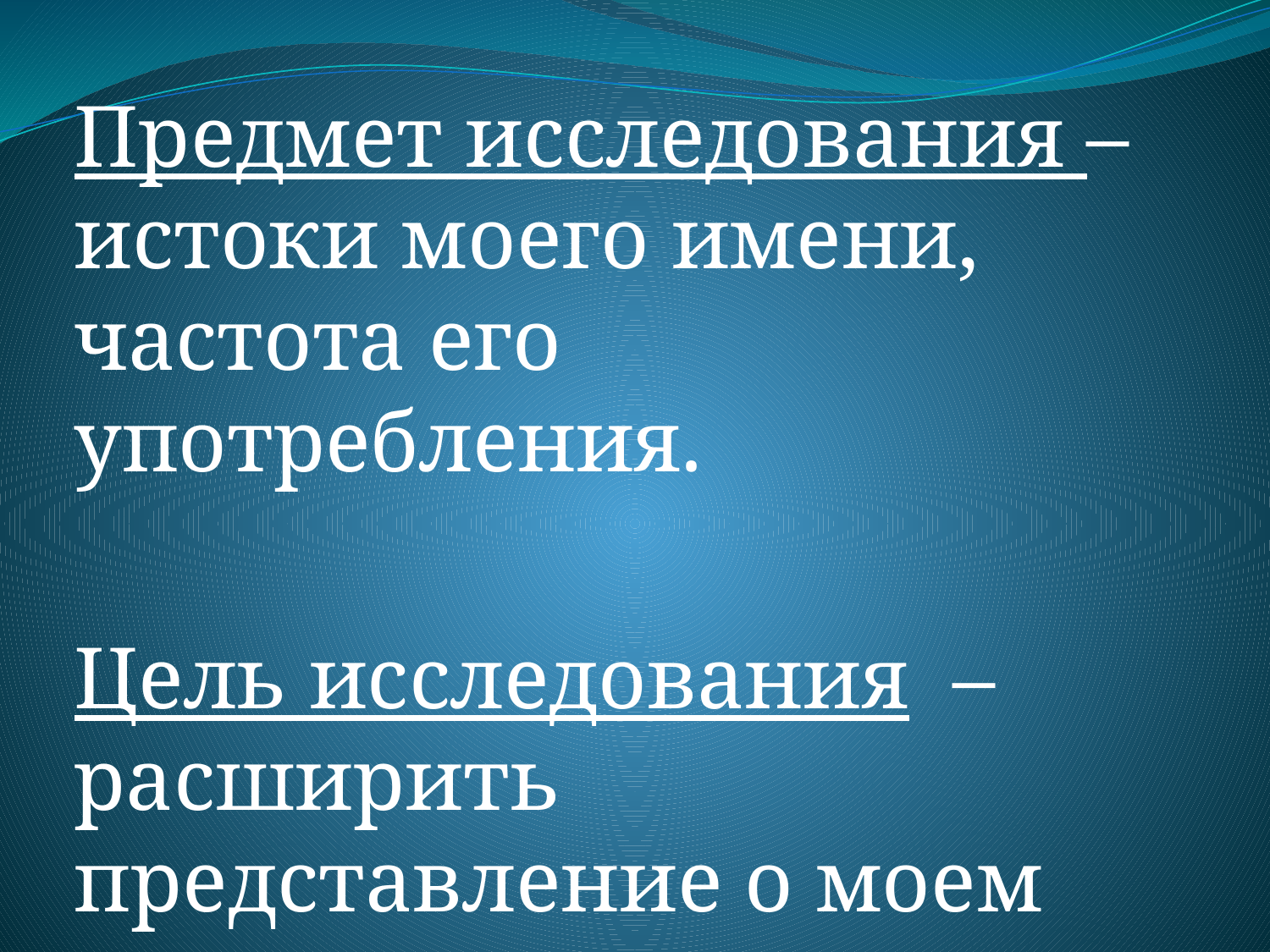

Предмет исследования – истоки моего имени, частота его употребления.

Цель исследования  – расширить представление о моем имени.
#